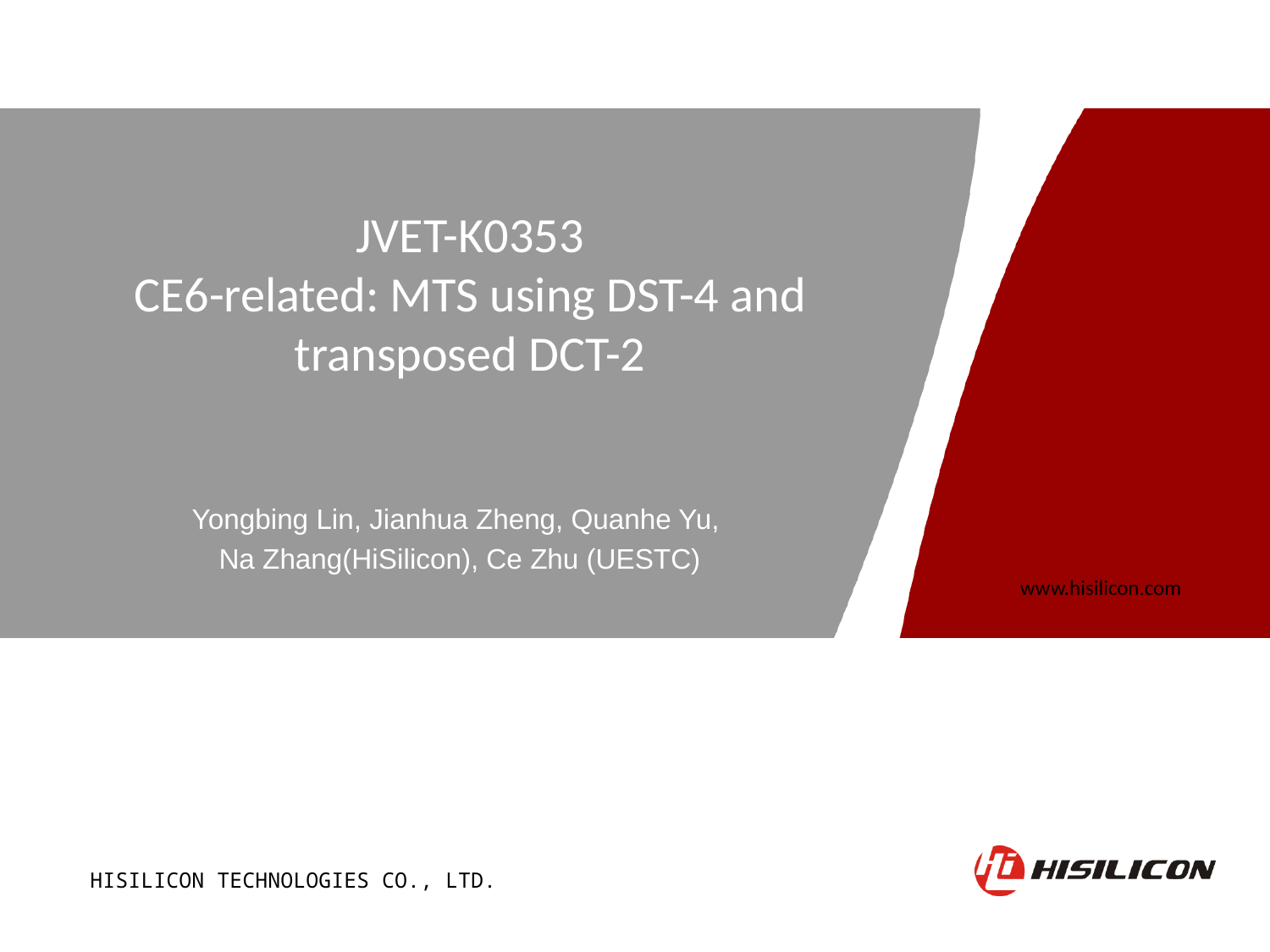

# JVET-K0353 CE6-related: MTS using DST-4 and transposed DCT-2
Yongbing Lin, Jianhua Zheng, Quanhe Yu,
Na Zhang(HiSilicon), Ce Zhu (UESTC)